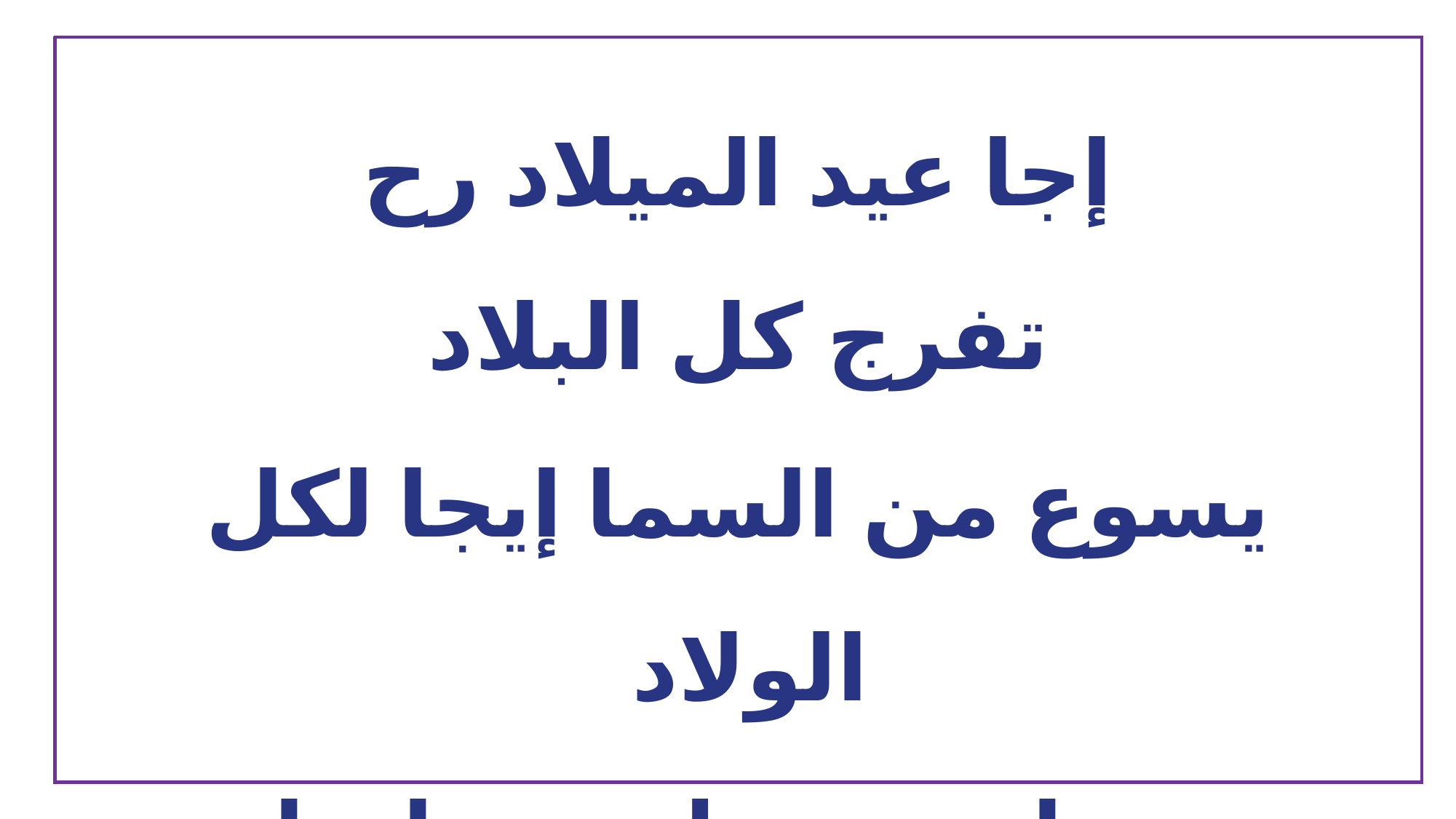

إجا عيد الميلاد رح تفرج كل البلاد
يسوع من السما إيجا لكل الولاد
نحنا مبسوطين ودايما فرحانين
منعيد عيدك يا يسوع وحبك متذكرين